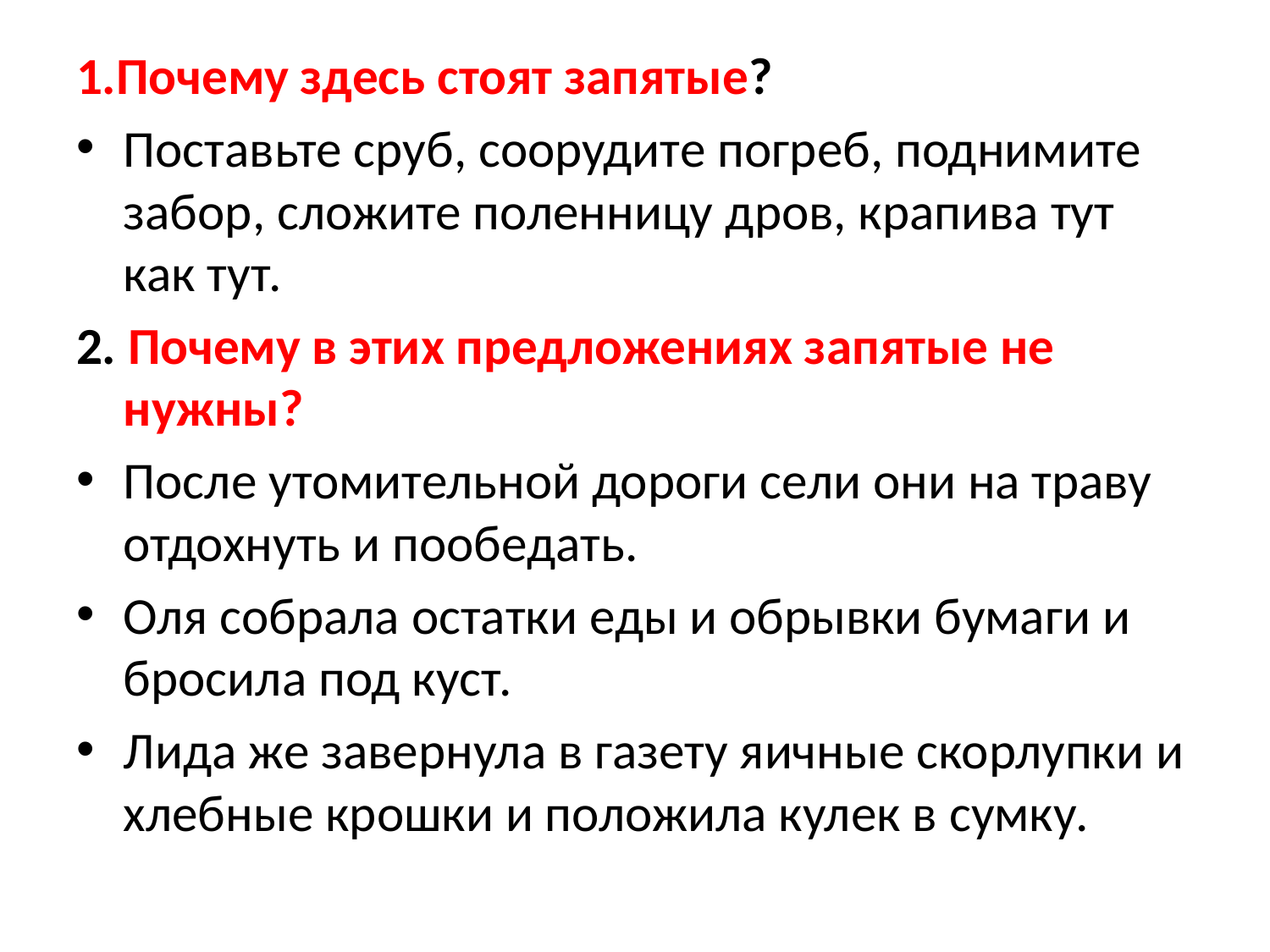

1.Почему здесь стоят запятые?
Поставьте сруб, соорудите погреб, поднимите забор, сложите поленницу дров, крапива тут как тут.
2. Почему в этих предложениях запятые не нужны?
После утомительной дороги сели они на траву отдохнуть и пообедать.
Оля собрала остатки еды и обрывки бумаги и бросила под куст.
Лида же завернула в газету яичные скорлупки и хлебные крошки и положила кулек в сумку.